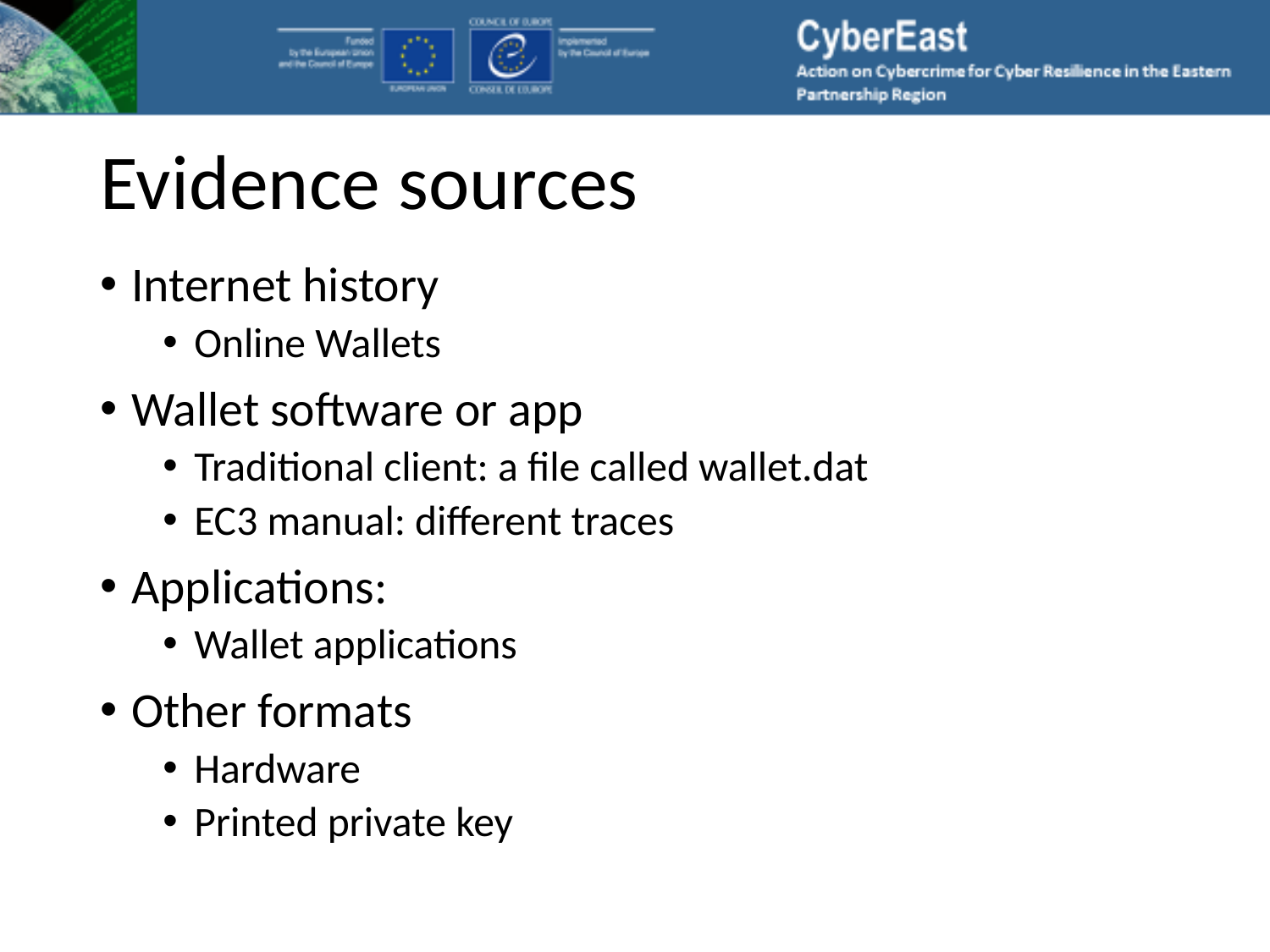

# Evidence sources
Internet history
Online Wallets
Wallet software or app
Traditional client: a file called wallet.dat
EC3 manual: different traces
Applications:
Wallet applications
Other formats
Hardware
Printed private key